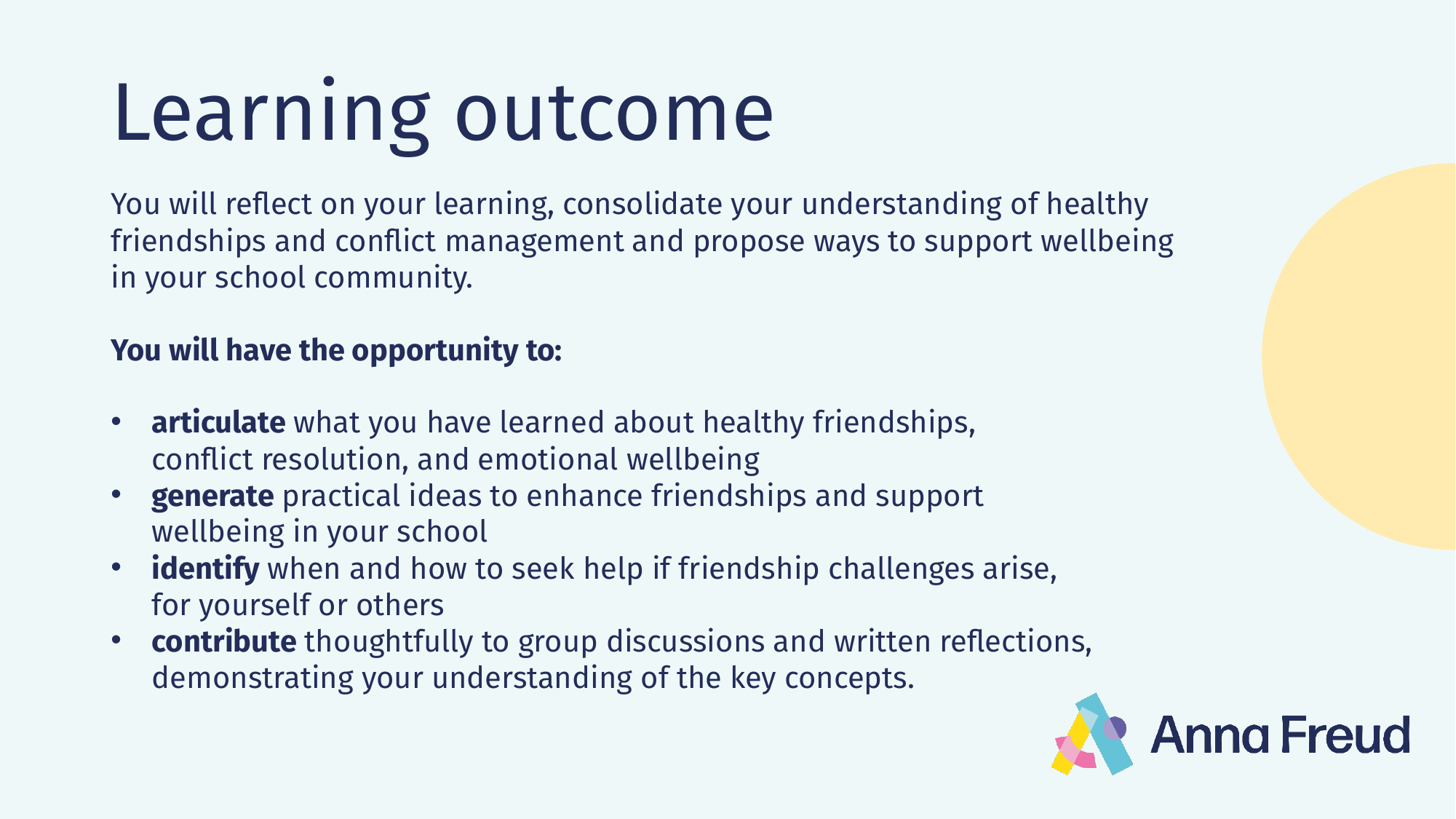

# Learning outcome
You will reflect on your learning, consolidate your understanding of healthy friendships and conflict management and propose ways to support wellbeing
in your school community.

You will have the opportunity to:

articulate what you have learned about healthy friendships,
conflict resolution, and emotional wellbeing
generate practical ideas to enhance friendships and support
wellbeing in your school
identify when and how to seek help if friendship challenges arise,
for yourself or others
contribute thoughtfully to group discussions and written reflections, demonstrating your understanding of the key concepts.